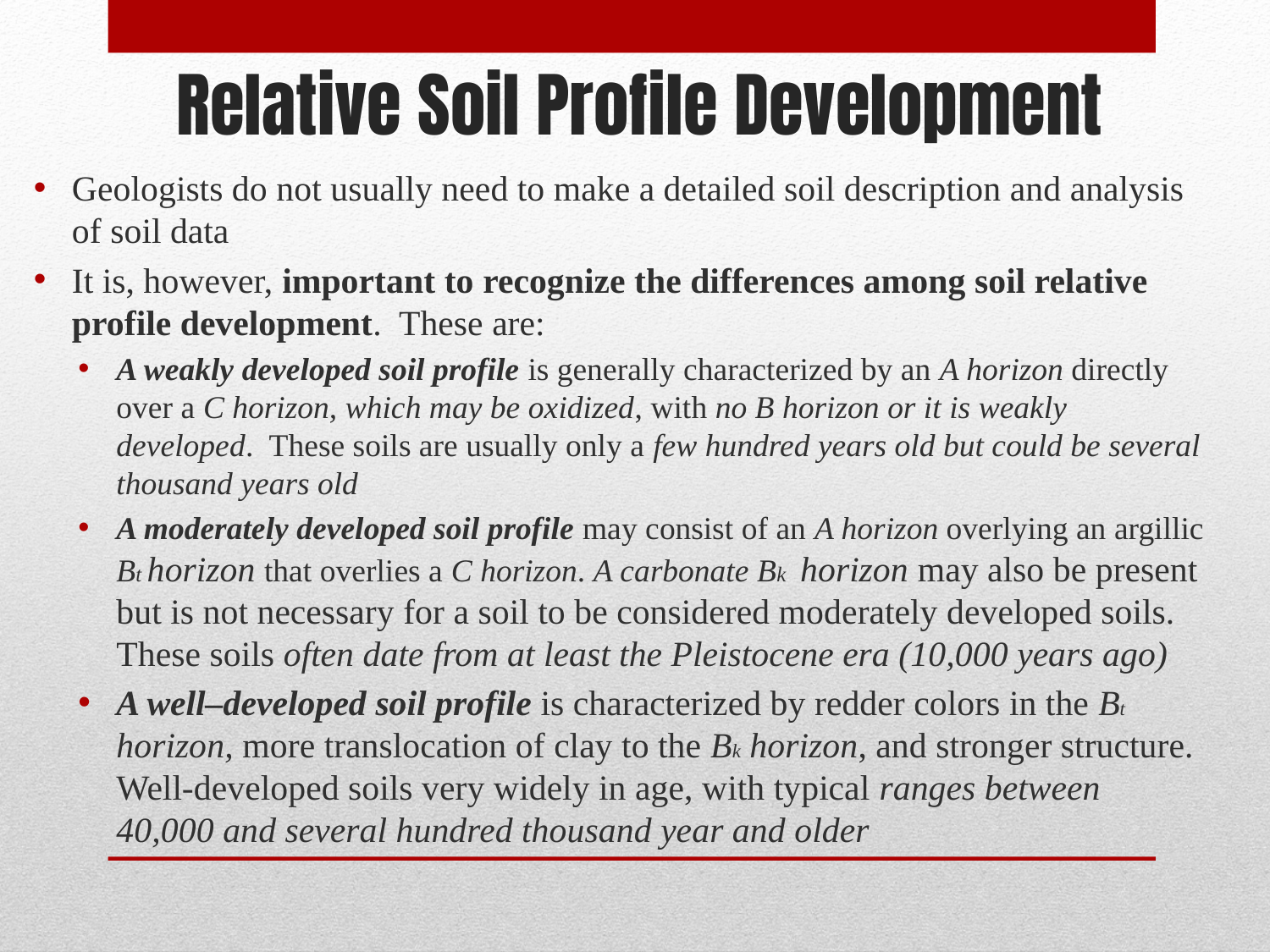

Relative Soil Profile Development
Geologists do not usually need to make a detailed soil description and analysis of soil data
It is, however, important to recognize the differences among soil relative profile development.  These are:
A weakly developed soil profile is generally characterized by an A horizon directly over a C horizon, which may be oxidized, with no B horizon or it is weakly developed.  These soils are usually only a few hundred years old but could be several thousand years old
A moderately developed soil profile may consist of an A horizon overlying an argillic Bt horizon that overlies a C horizon. A carbonate Bk  horizon may also be present but is not necessary for a soil to be considered moderately developed soils.  These soils often date from at least the Pleistocene era (10,000 years ago)
A well–developed soil profile is characterized by redder colors in the Bt  horizon, more translocation of clay to the Bk horizon, and stronger structure. Well-developed soils very widely in age, with typical ranges between 40,000 and several hundred thousand year and older